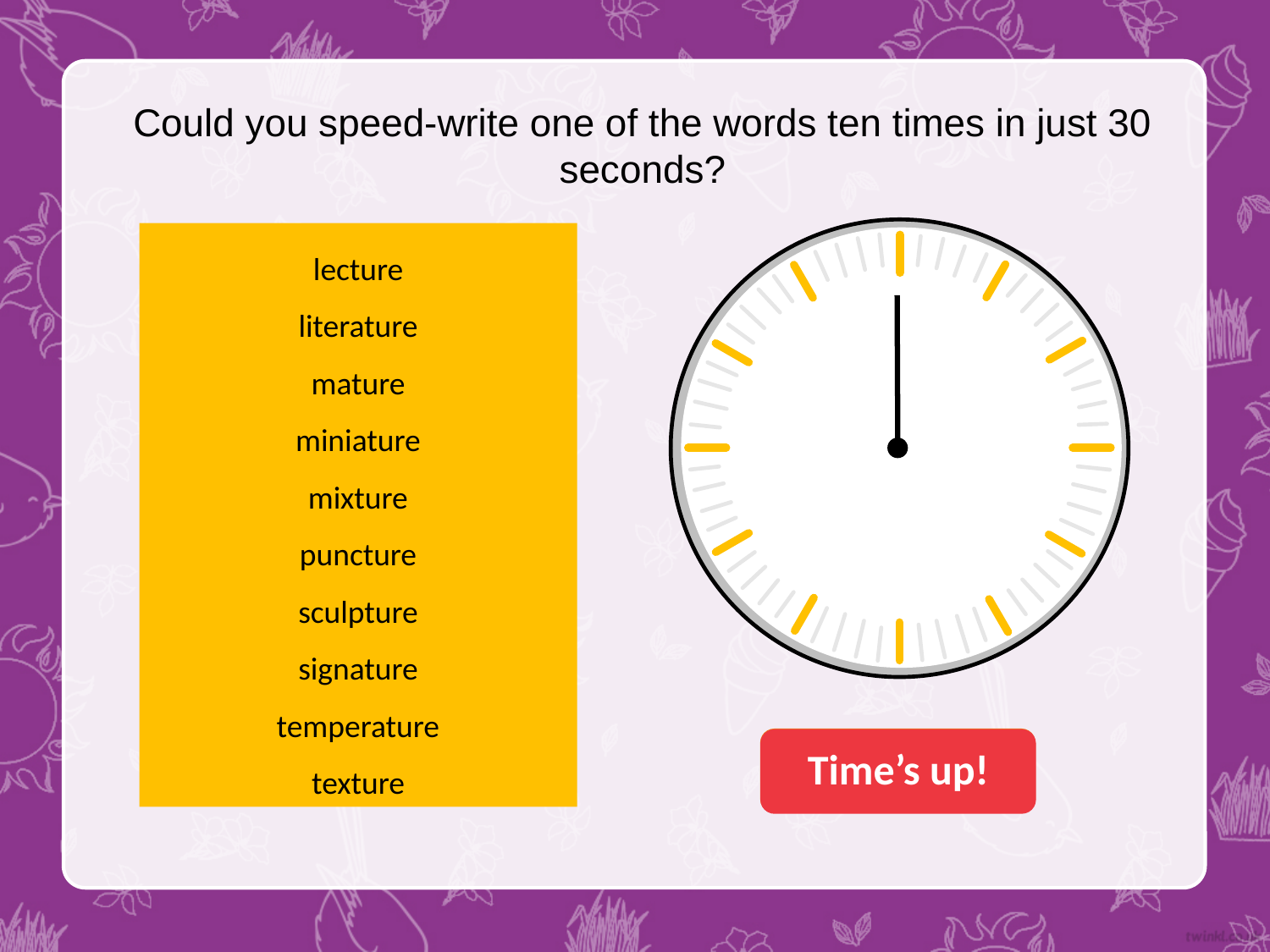

Could you speed-write one of the words ten times in just 30 seconds?

lecture
literature
mature
miniature
mixture
puncture
sculpture
signature
temperature
texture

Start

Time’s up!